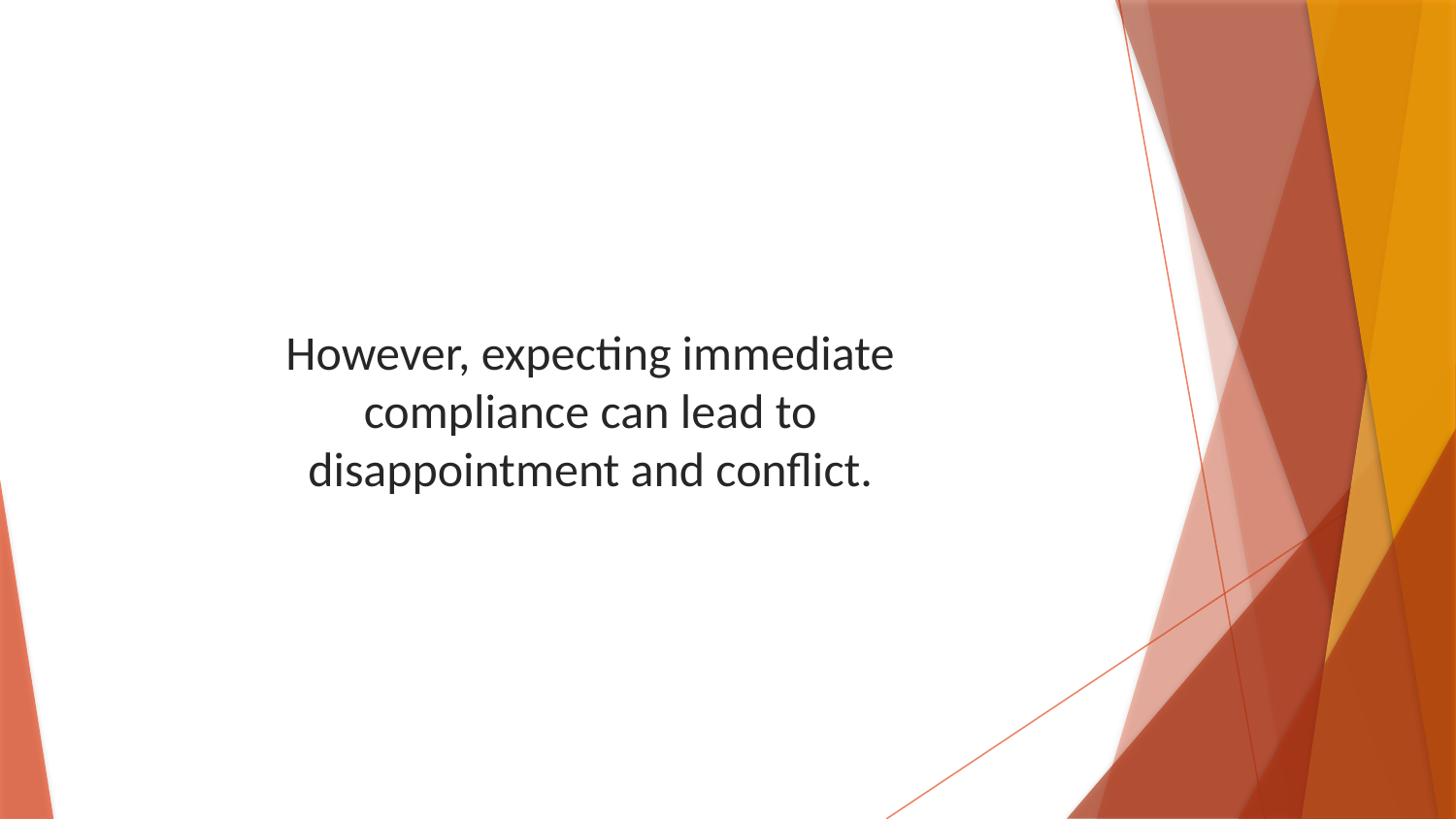

However, expecting immediate compliance can lead to disappointment and conflict.